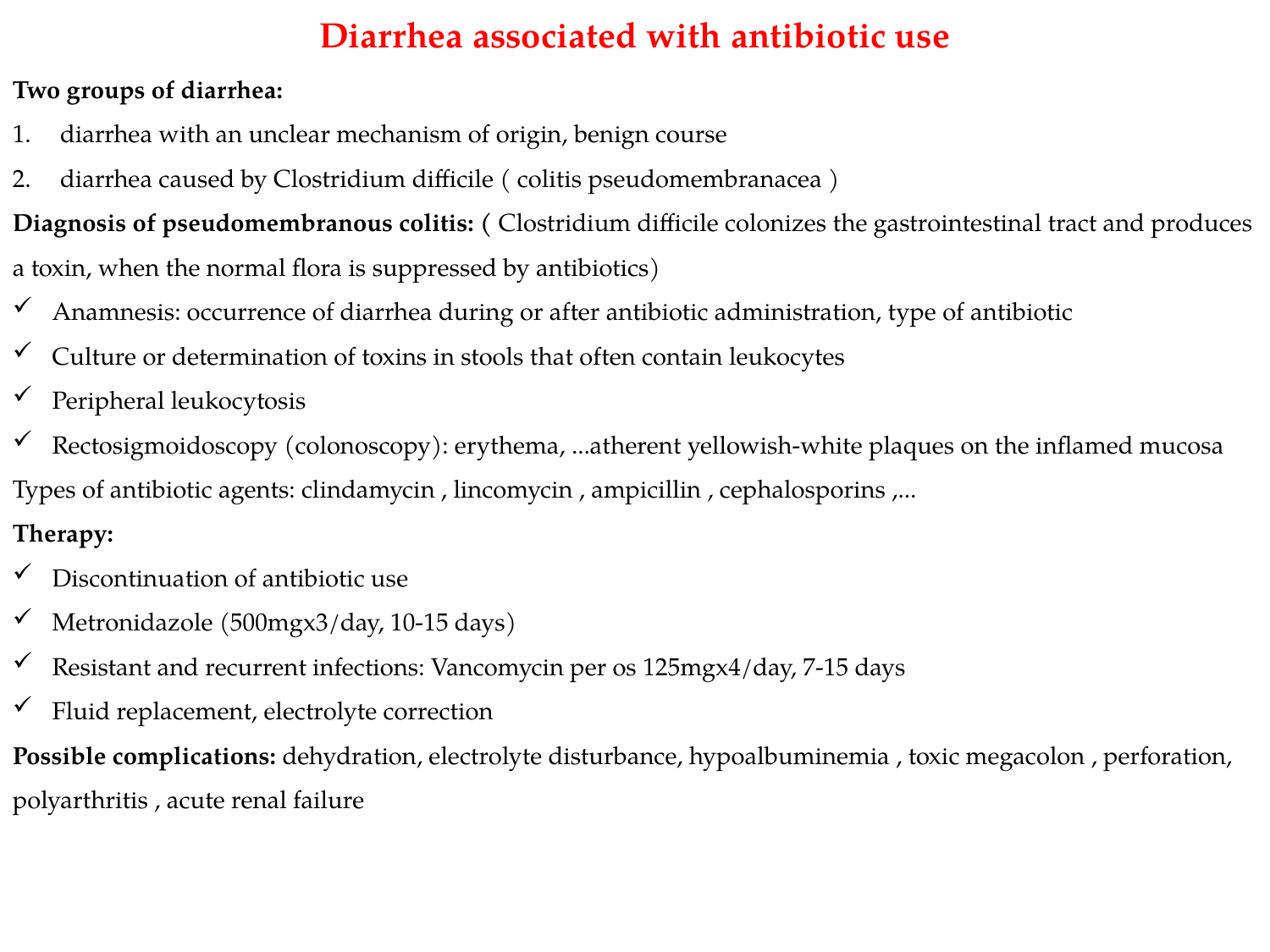

# Diarrhea associated with antibiotic use
Two groups of diarrhea:
diarrhea with an unclear mechanism of origin, benign course
diarrhea caused by Clostridium difficile ( colitis pseudomembranacea )
Diagnosis of pseudomembranous colitis: ( Clostridium difficile colonizes the gastrointestinal tract and produces a toxin, when the normal flora is suppressed by antibiotics)
Anamnesis: occurrence of diarrhea during or after antibiotic administration, type of antibiotic
Culture or determination of toxins in stools that often contain leukocytes
Peripheral leukocytosis
Rectosigmoidoscopy (colonoscopy): erythema, ...atherent yellowish-white plaques on the inflamed mucosa
Types of antibiotic agents: clindamycin , lincomycin , ampicillin , cephalosporins ,...
Therapy:
Discontinuation of antibiotic use
Metronidazole (500mgx3/day, 10-15 days)
Resistant and recurrent infections: Vancomycin per os 125mgx4/day, 7-15 days
Fluid replacement, electrolyte correction
Possible complications: dehydration, electrolyte disturbance, hypoalbuminemia , toxic megacolon , perforation, polyarthritis , acute renal failure